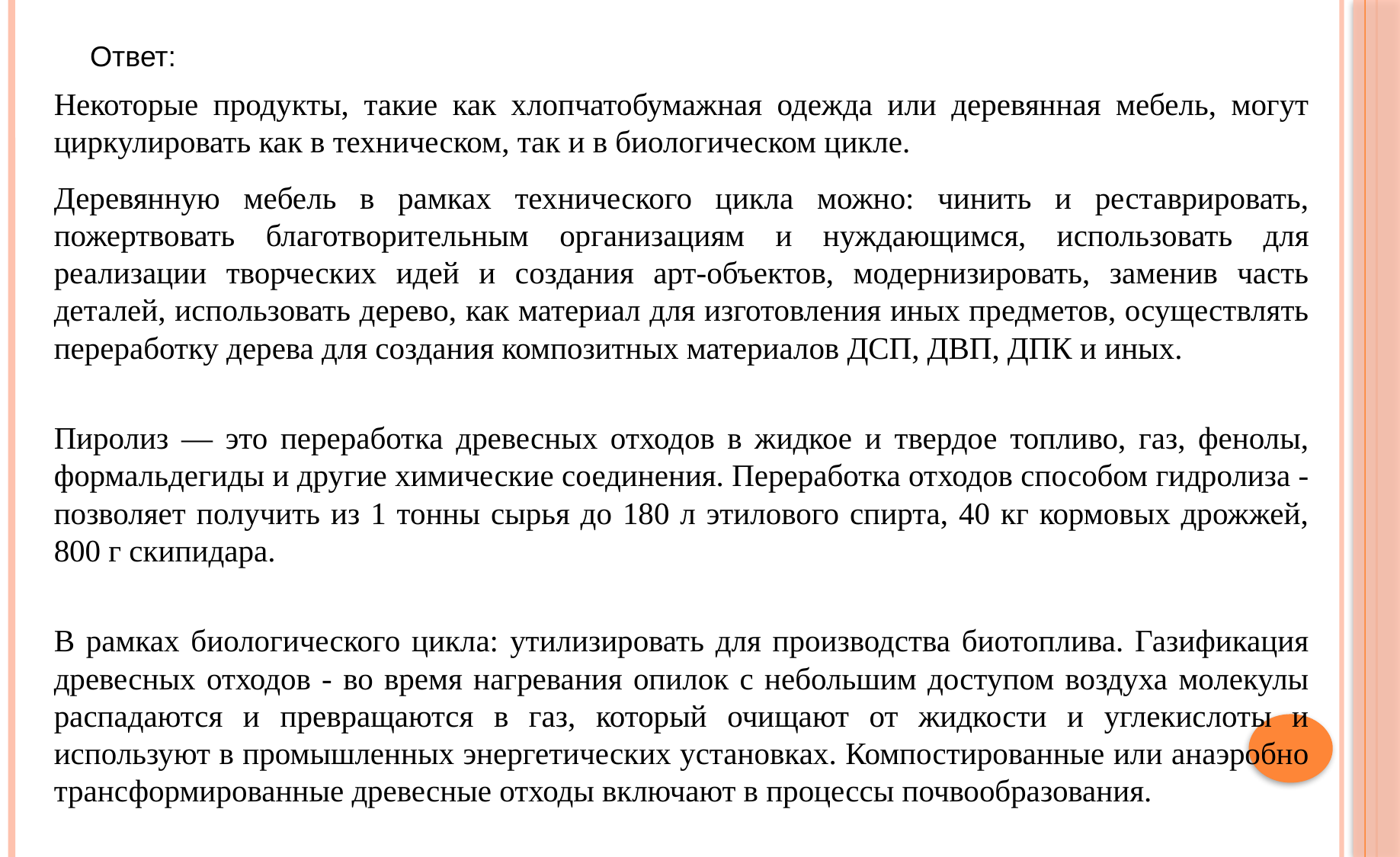

Ответ:
Некоторые продукты, такие как хлопчатобумажная одежда или деревянная мебель, могут циркулировать как в техническом, так и в биологическом цикле.

Деревянную мебель в рамках технического цикла можно: чинить и реставрировать, пожертвовать благотворительным организациям и нуждающимся, использовать для реализации творческих идей и создания арт-объектов, модернизировать, заменив часть деталей, использовать дерево, как материал для изготовления иных предметов, осуществлять переработку дерева для создания композитных материалов ДСП, ДВП, ДПК и иных.

Пиролиз — это переработка древесных отходов в жидкое и твердое топливо, газ, фенолы, формальдегиды и другие химические соединения. Переработка отходов способом гидролиза - позволяет получить из 1 тонны сырья до 180 л этилового спирта, 40 кг кормовых дрожжей, 800 г скипидара.

В рамках биологического цикла: утилизировать для производства биотоплива. Газификация древесных отходов - во время нагревания опилок с небольшим доступом воздуха молекулы распадаются и превращаются в газ, который очищают от жидкости и углекислоты и используют в промышленных энергетических установках. Компостированные или анаэробно трансформированные древесные отходы включают в процессы почвообразования.